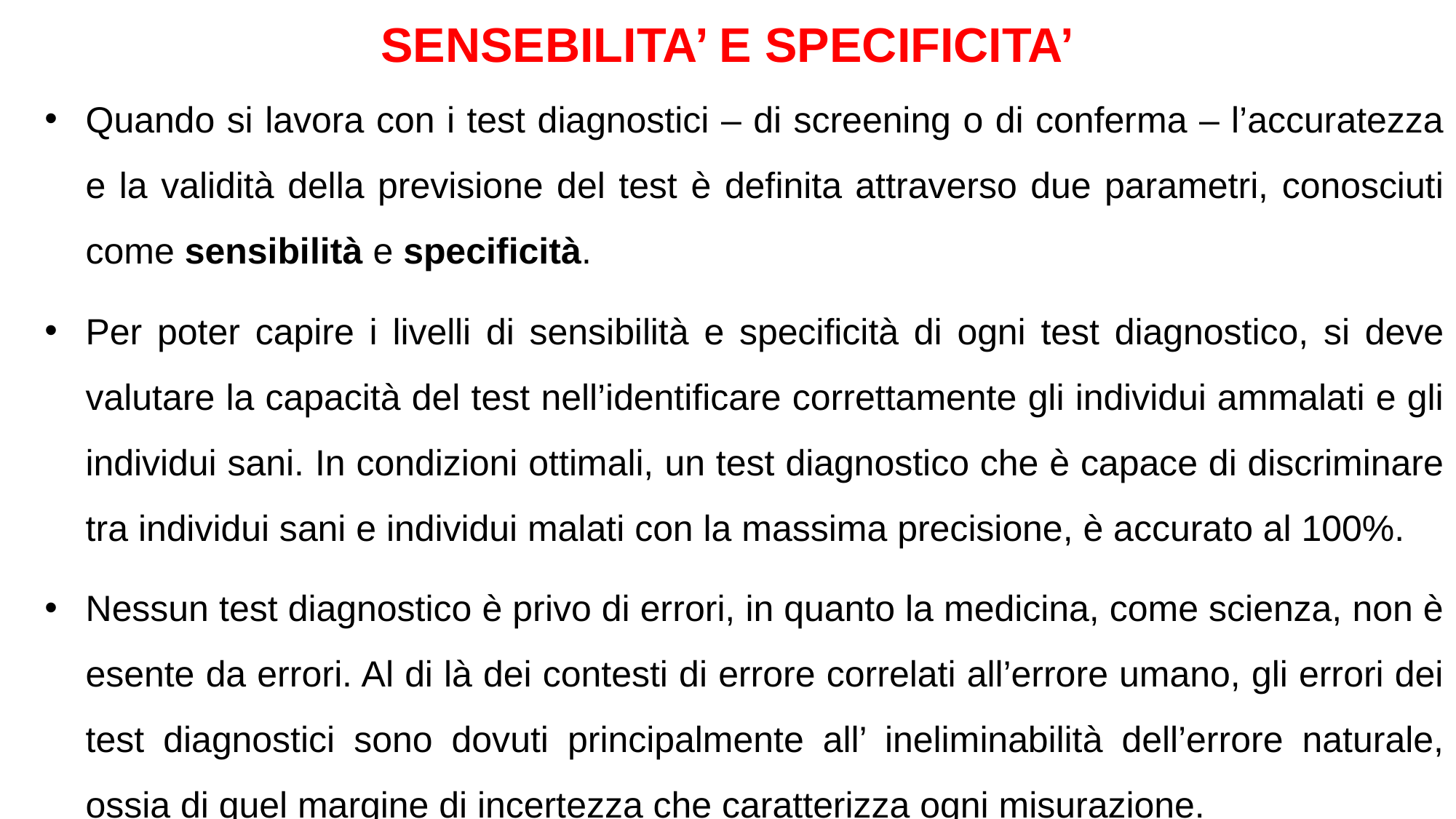

# SENSEBILITA’ E SPECIFICITA’
Quando si lavora con i test diagnostici – di screening o di conferma – l’accuratezza e la validità della previsione del test è definita attraverso due parametri, conosciuti come sensibilità e specificità.
Per poter capire i livelli di sensibilità e specificità di ogni test diagnostico, si deve valutare la capacità del test nell’identificare correttamente gli individui ammalati e gli individui sani. In condizioni ottimali, un test diagnostico che è capace di discriminare tra individui sani e individui malati con la massima precisione, è accurato al 100%.
Nessun test diagnostico è privo di errori, in quanto la medicina, come scienza, non è esente da errori. Al di là dei contesti di errore correlati all’errore umano, gli errori dei test diagnostici sono dovuti principalmente all’ ineliminabilità dell’errore naturale, ossia di quel margine di incertezza che caratterizza ogni misurazione.